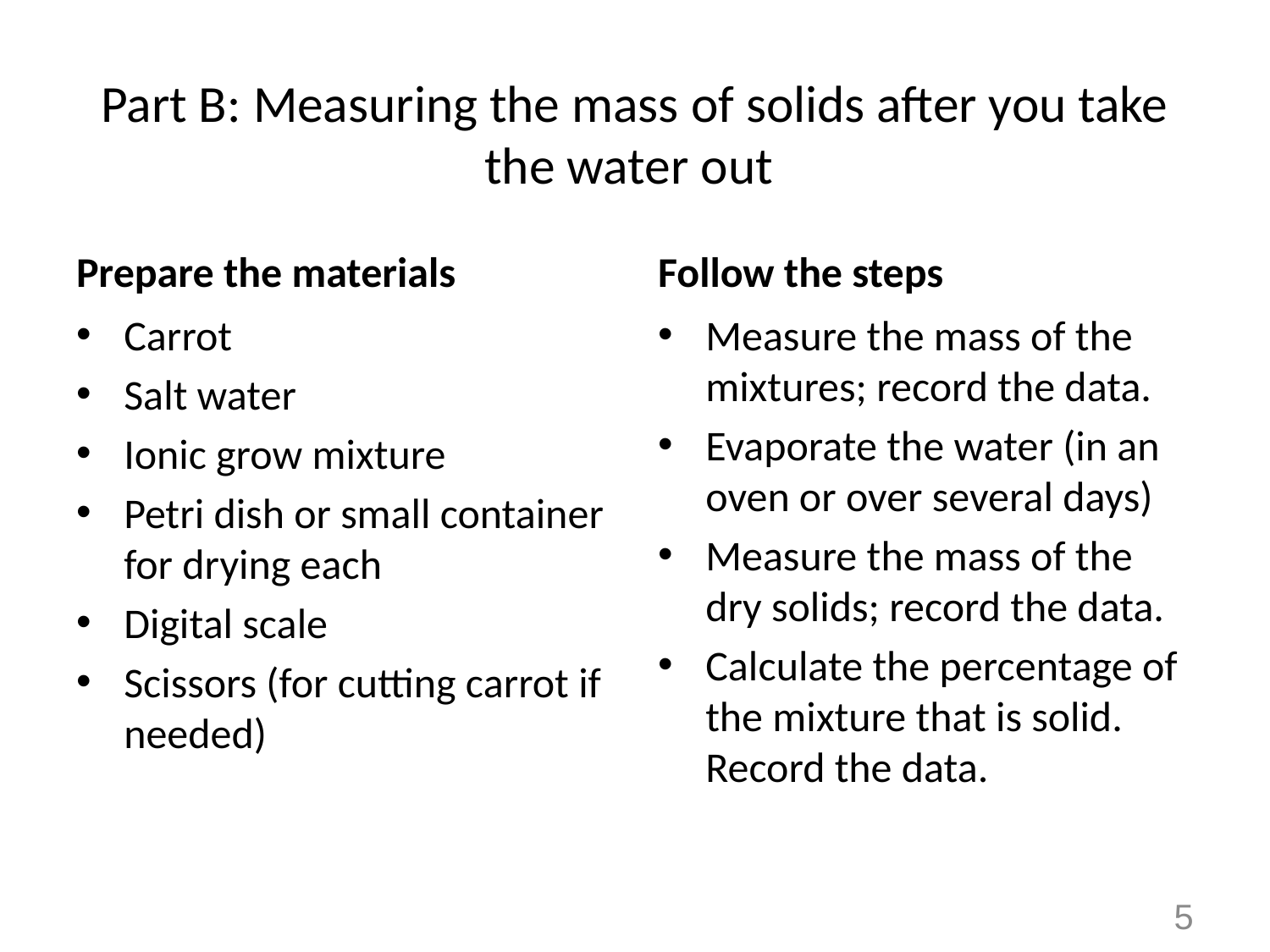

# Part B: Measuring the mass of solids after you take the water out
Prepare the materials
Follow the steps
Carrot
Salt water
Ionic grow mixture
Petri dish or small container for drying each
Digital scale
Scissors (for cutting carrot if needed)
Measure the mass of the mixtures; record the data.
Evaporate the water (in an oven or over several days)
Measure the mass of the dry solids; record the data.
Calculate the percentage of the mixture that is solid. Record the data.
5